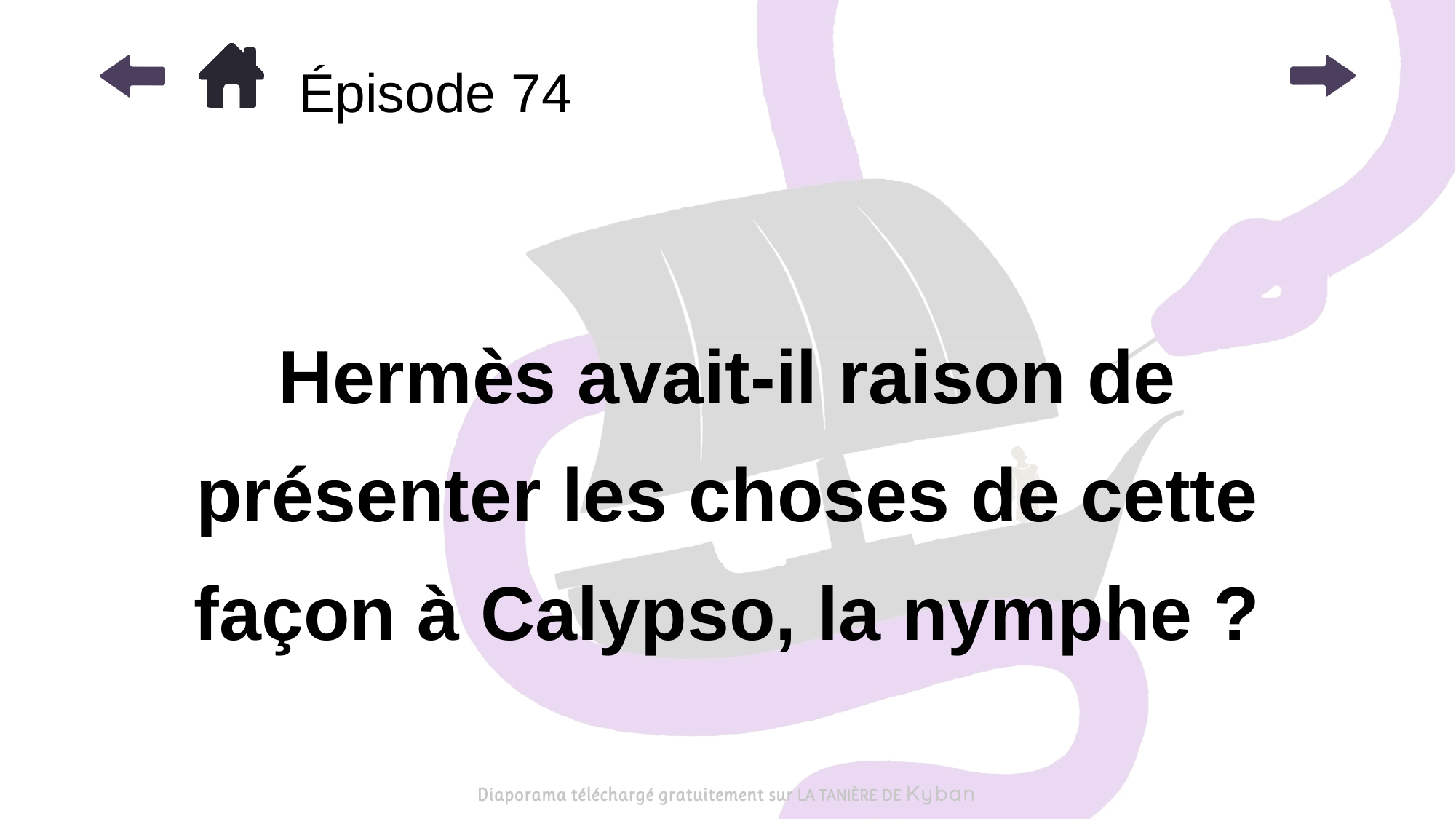

# Épisode 74
Hermès avait-il raison de présenter les choses de cette façon à Calypso, la nymphe ?